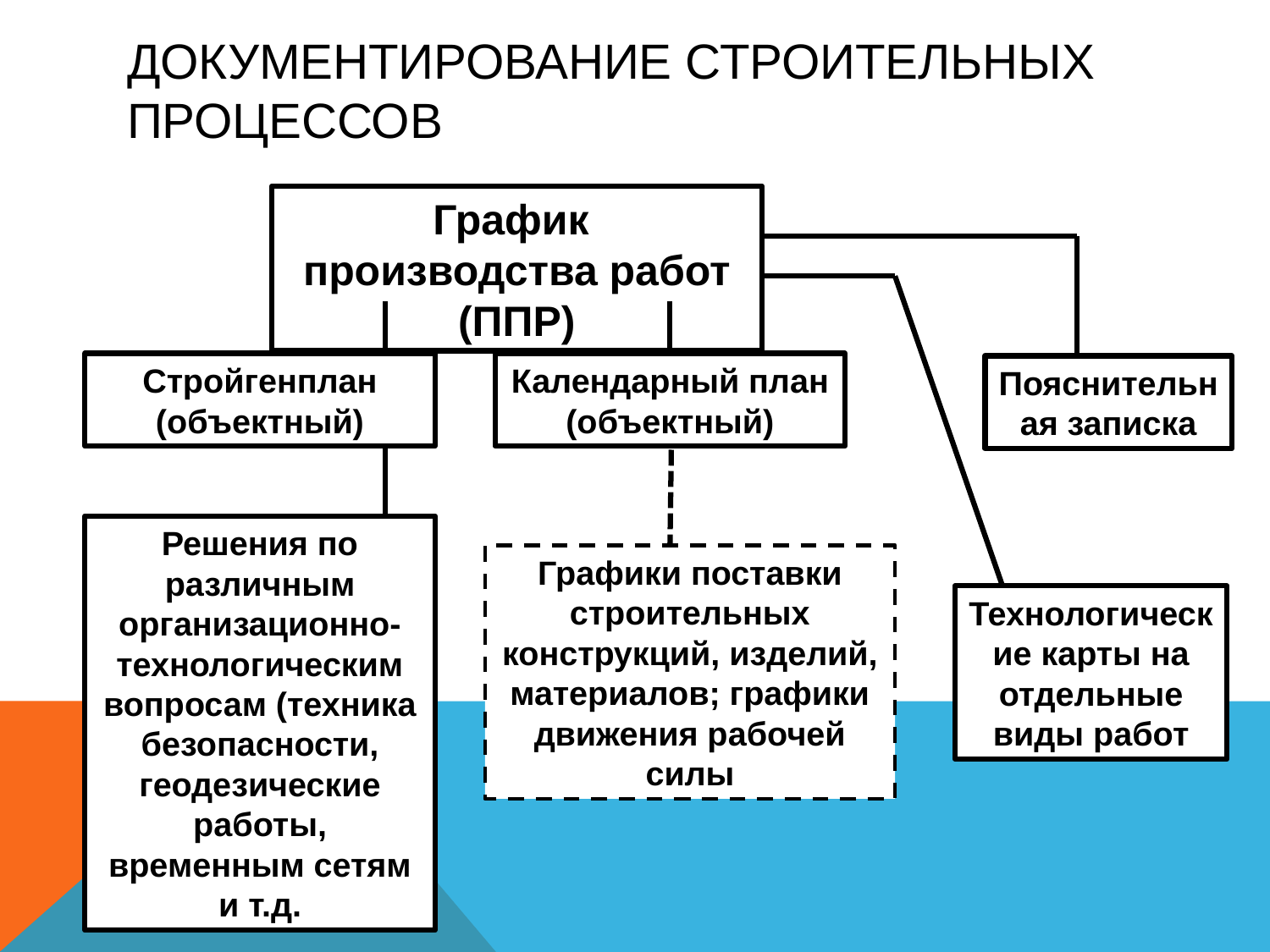

# ДОКУМЕНТИРОВАНИЕ СТРОИТЕЛЬНЫХ ПРОЦЕССОВ
График  производства работ (ППР)
Стройгенплан (объектный)
Календарный план (объектный)
Пояснительная записка
Решения по различным организационно-технологическим вопросам (техника безопасности, геодезические работы, временным сетям и т.д.
Графики поставки строительных конструкций, изделий, материалов; графики движения рабочей силы
Технологические карты на отдельные виды работ